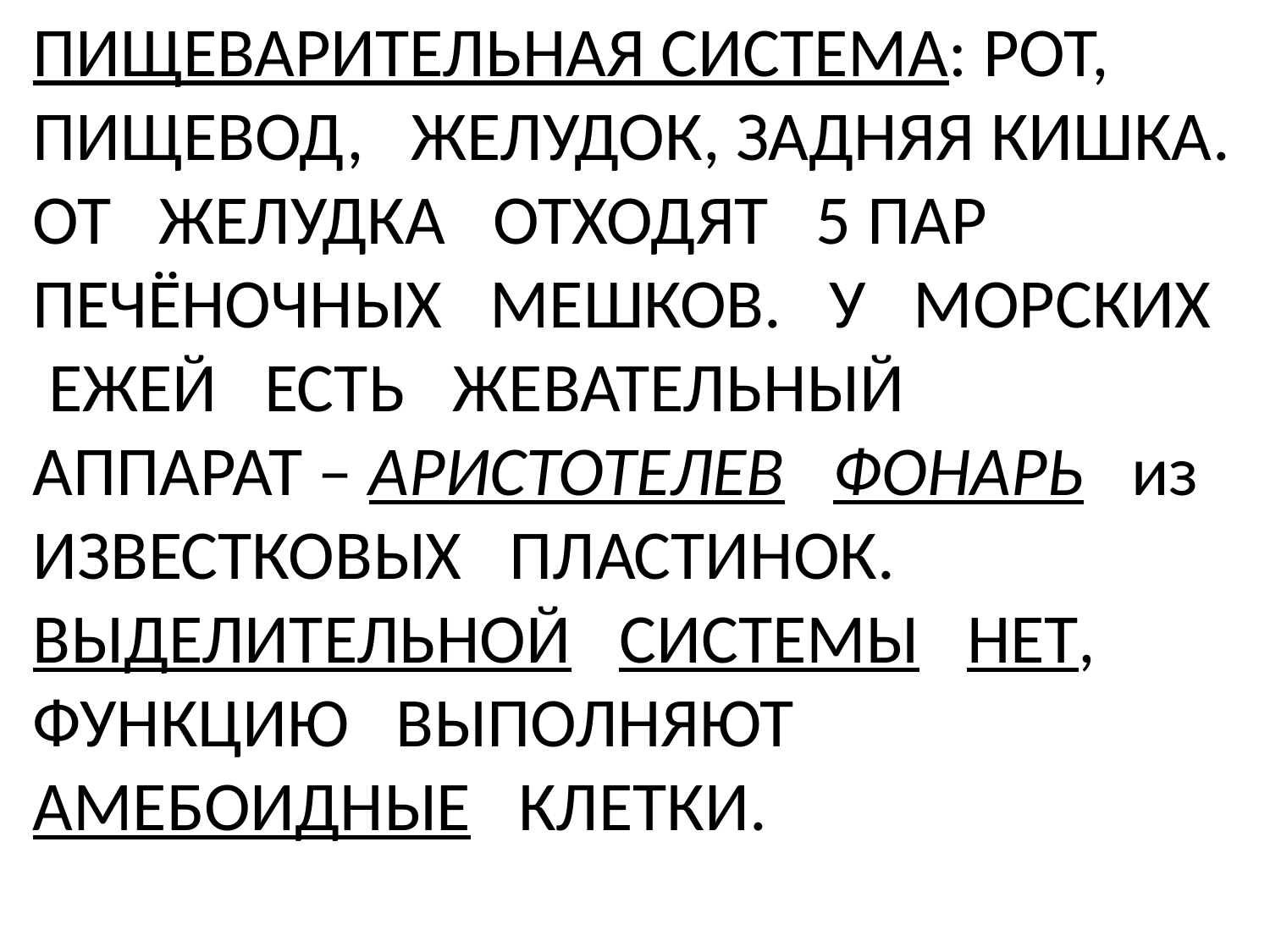

# ПИЩЕВАРИТЕЛЬНАЯ СИСТЕМА: РОТ,   ПИЩЕВОД,   ЖЕЛУДОК, ЗАДНЯЯ КИШКА. ОТ   ЖЕЛУДКА   ОТХОДЯТ   5 ПАР   ПЕЧЁНОЧНЫХ   МЕШКОВ.   У   МОРСКИХ   ЕЖЕЙ   ЕСТЬ   ЖЕВАТЕЛЬНЫЙ    АППАРАТ – АРИСТОТЕЛЕВ   ФОНАРЬ   из   ИЗВЕСТКОВЫХ   ПЛАСТИНОК. ВЫДЕЛИТЕЛЬНОЙ   СИСТЕМЫ   НЕТ,  ФУНКЦИЮ   ВЫПОЛНЯЮТ   АМЕБОИДНЫЕ   КЛЕТКИ.